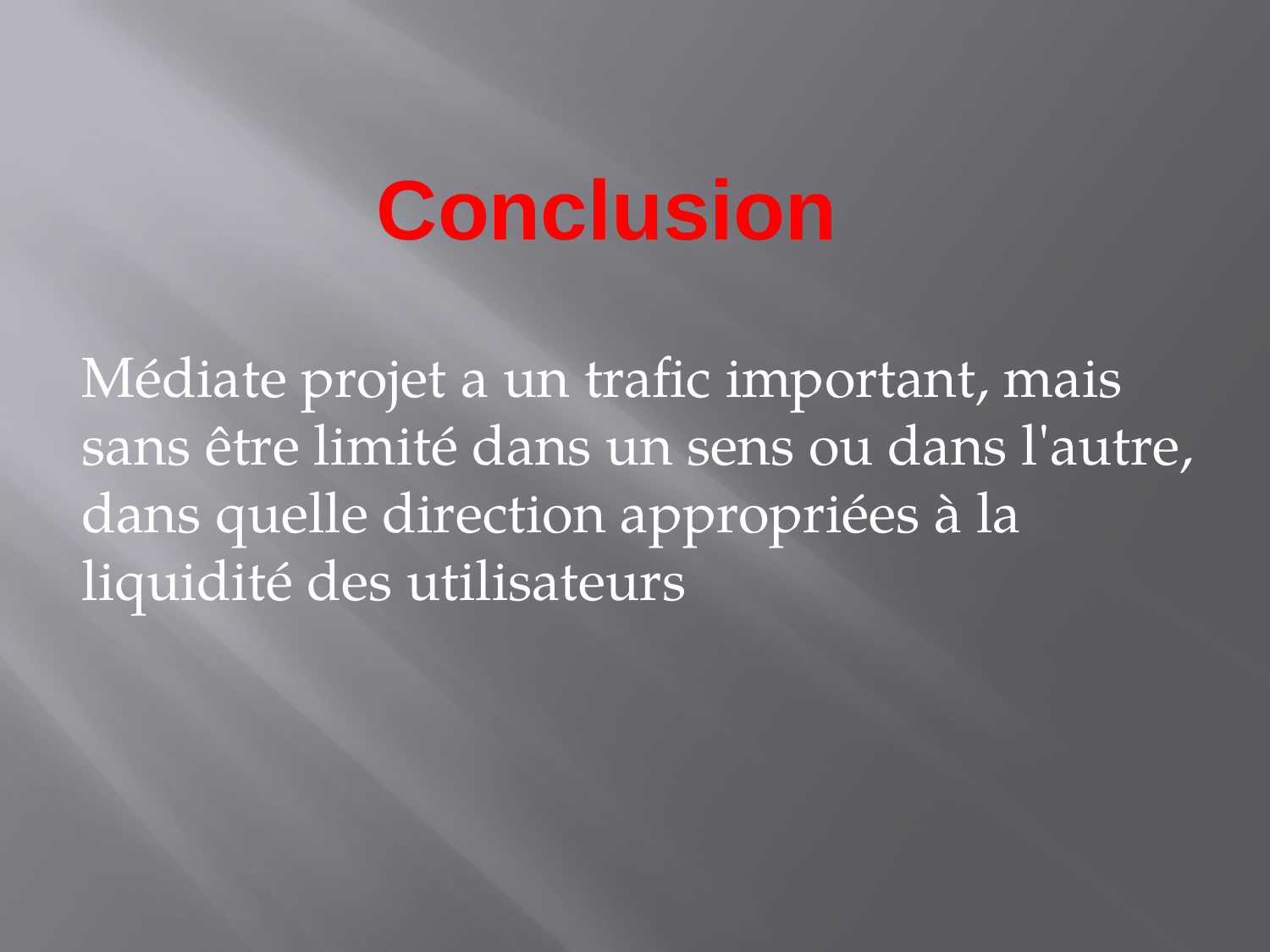

Médiate projet a un trafic important, mais sans être limité dans un sens ou dans l'autre, dans quelle direction appropriées à la liquidité des utilisateurs
Conclusion